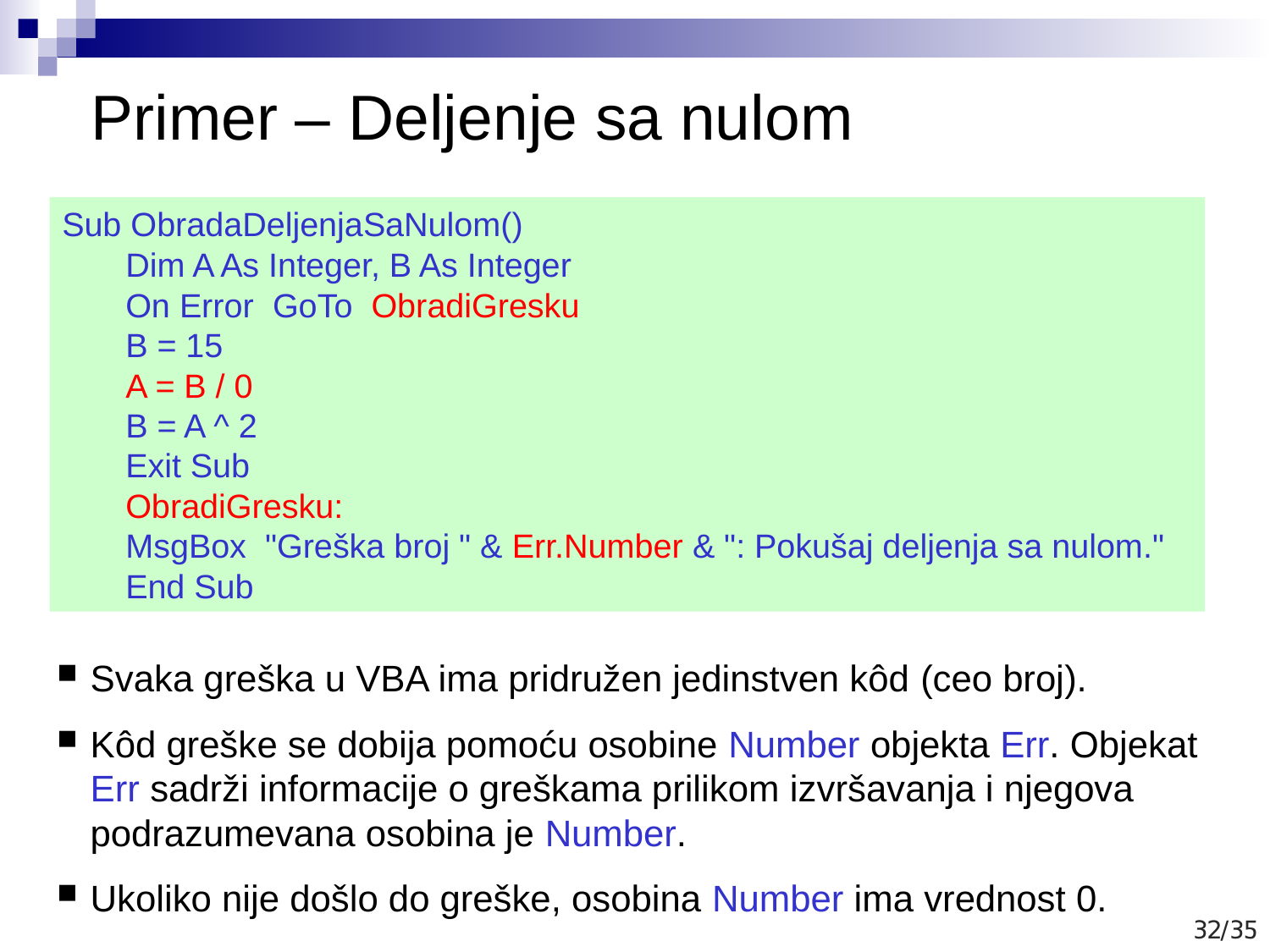

# Primer – Deljenje sa nulom
Sub ObradaDeljenjaSaNulom()
Dim A As Integer, B As Integer
On Error  GoTo  ObradiGresku
B = 15
A = B / 0
B = A ^ 2
Exit Sub
ObradiGresku:
MsgBox  "Greška broj " & Err.Number & ": Pokušaj deljenja sa nulom."
End Sub
Svaka greška u VBA ima pridružen jedinstven kôd (ceo broj).
Kôd greške se dobija pomoću osobine Number objekta Err. Objekat Err sadrži informacije o greškama prilikom izvršavanja i njegova podrazumevana osobina je Number.
Ukoliko nije došlo do greške, osobina Number ima vrednost 0.
32/35